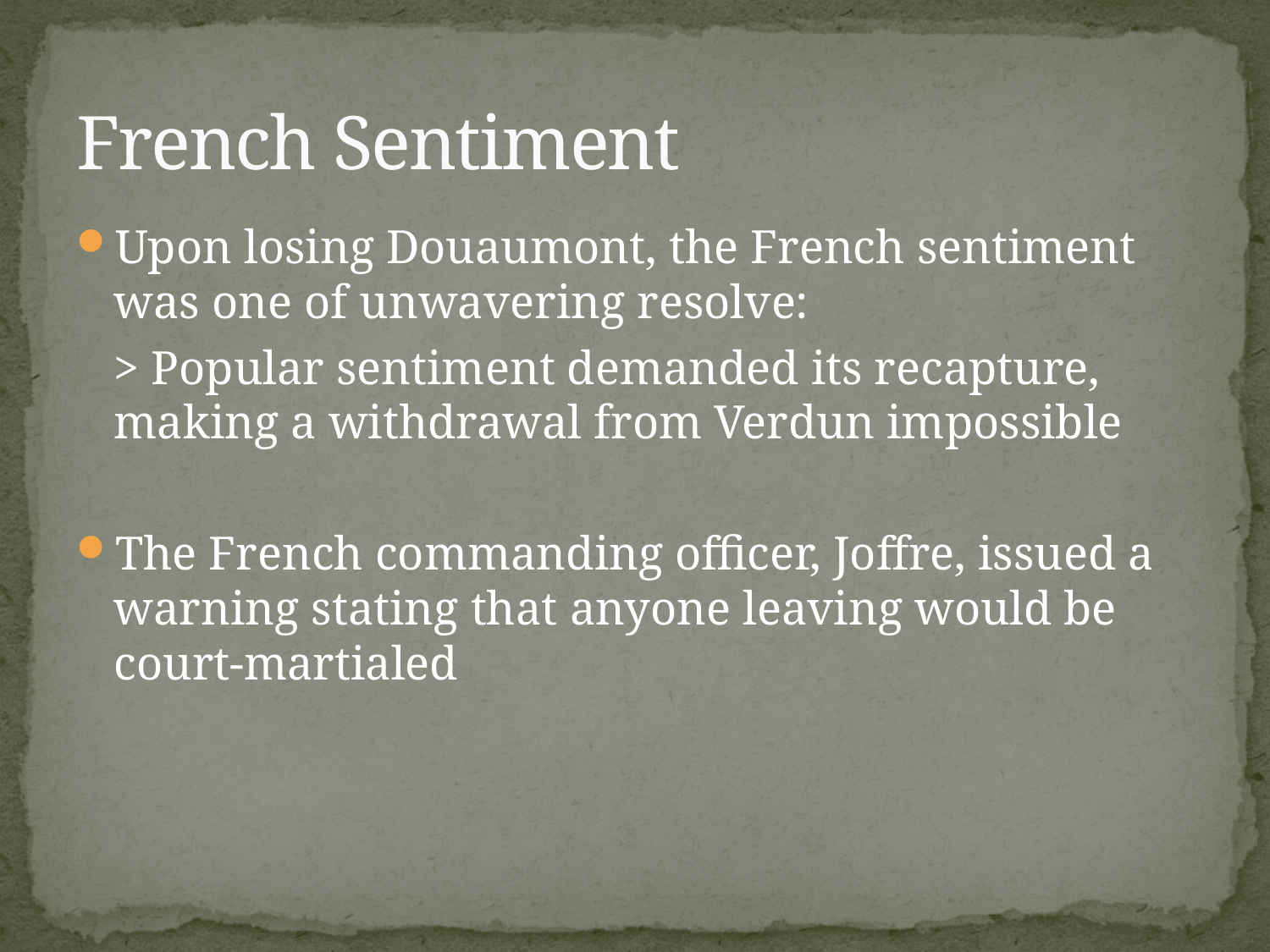

# French Sentiment
Upon losing Douaumont, the French sentiment was one of unwavering resolve:
	> Popular sentiment demanded its recapture, making a withdrawal from Verdun impossible

The French commanding officer, Joffre, issued a warning stating that anyone leaving would be court-martialed